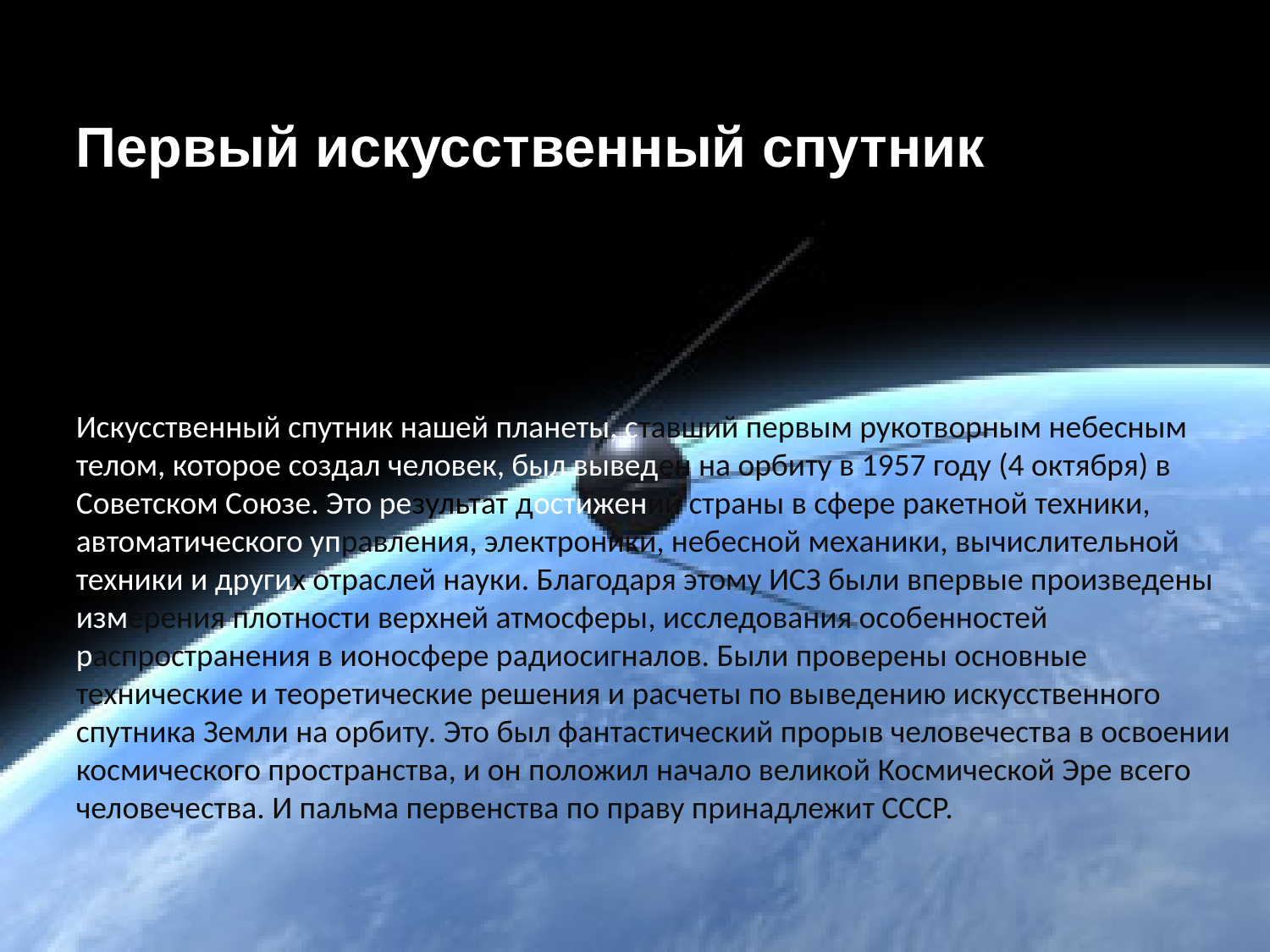

Первый искусственный спутник

Искусственный спутник нашей планеты, ставший первым рукотворным небесным телом, которое создал человек, был выведен на орбиту в 1957 году (4 октября) в Советском Союзе. Это результат достижений страны в сфере ракетной техники, автоматического управления, электроники, небесной механики, вычислительной техники и других отраслей науки. Благодаря этому ИСЗ были впервые произведены измерения плотности верхней атмосферы, исследования особенностей распространения в ионосфере радиосигналов. Были проверены основные технические и теоретические решения и расчеты по выведению искусственного спутника Земли на орбиту. Это был фантастический прорыв человечества в освоении космического пространства, и он положил начало великой Космической Эре всего человечества. И пальма первенства по праву принадлежит СССР.